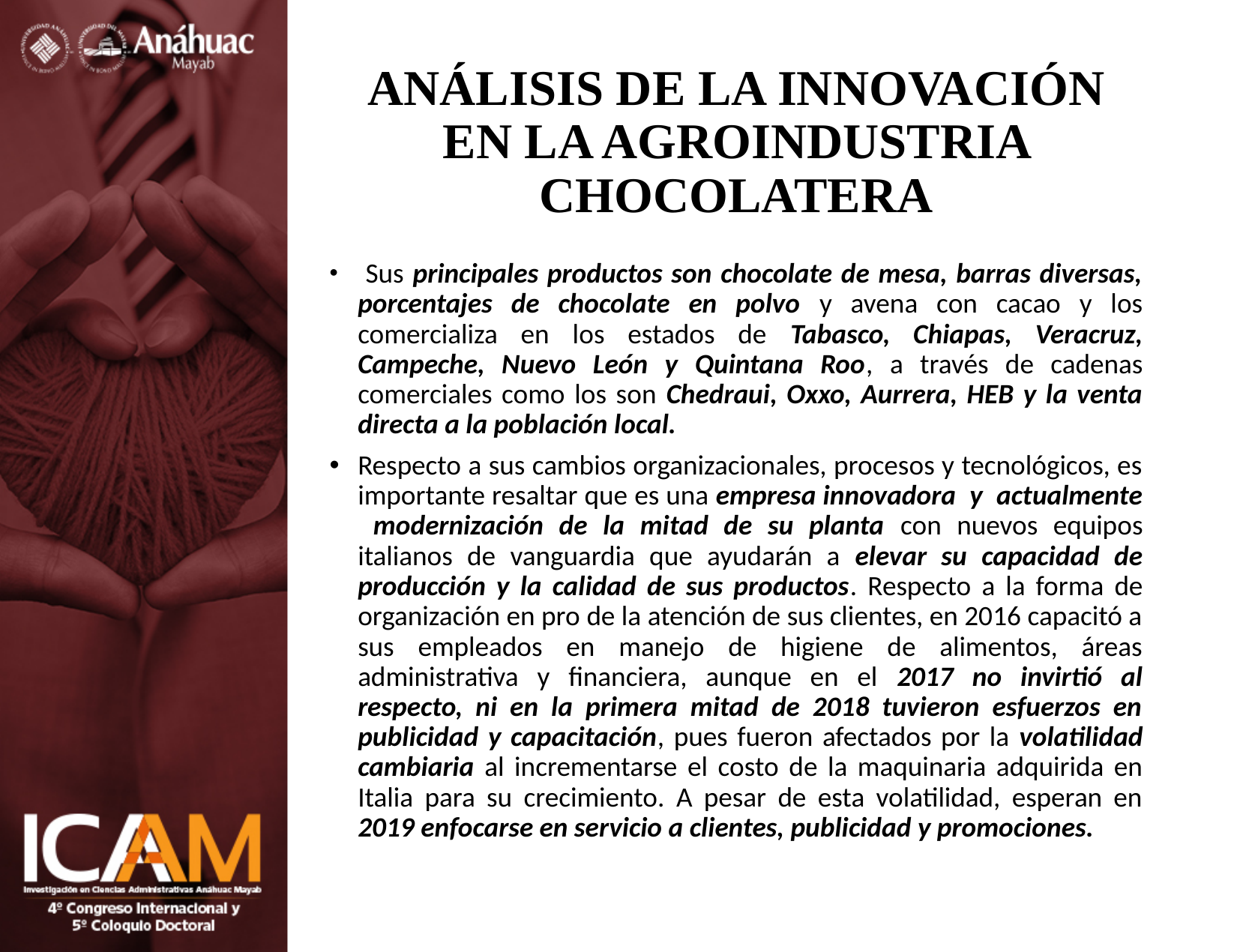

# ANÁLISIS DE LA INNOVACIÓN EN LA AGROINDUSTRIA CHOCOLATERA
 Sus principales productos son chocolate de mesa, barras diversas, porcentajes de chocolate en polvo y avena con cacao y los comercializa en los estados de Tabasco, Chiapas, Veracruz, Campeche, Nuevo León y Quintana Roo, a través de cadenas comerciales como los son Chedraui, Oxxo, Aurrera, HEB y la venta directa a la población local.
Respecto a sus cambios organizacionales, procesos y tecnológicos, es importante resaltar que es una empresa innovadora  y  actualmente  modernización de la mitad de su planta con nuevos equipos italianos de vanguardia que ayudarán a elevar su capacidad de producción y la calidad de sus productos. Respecto a la forma de organización en pro de la atención de sus clientes, en 2016 capacitó a sus empleados en manejo de higiene de alimentos, áreas administrativa y financiera, aunque en el 2017 no invirtió al respecto, ni en la primera mitad de 2018 tuvieron esfuerzos en publicidad y capacitación, pues fueron afectados por la volatilidad cambiaria al incrementarse el costo de la maquinaria adquirida en Italia para su crecimiento. A pesar de esta volatilidad, esperan en 2019 enfocarse en servicio a clientes, publicidad y promociones.